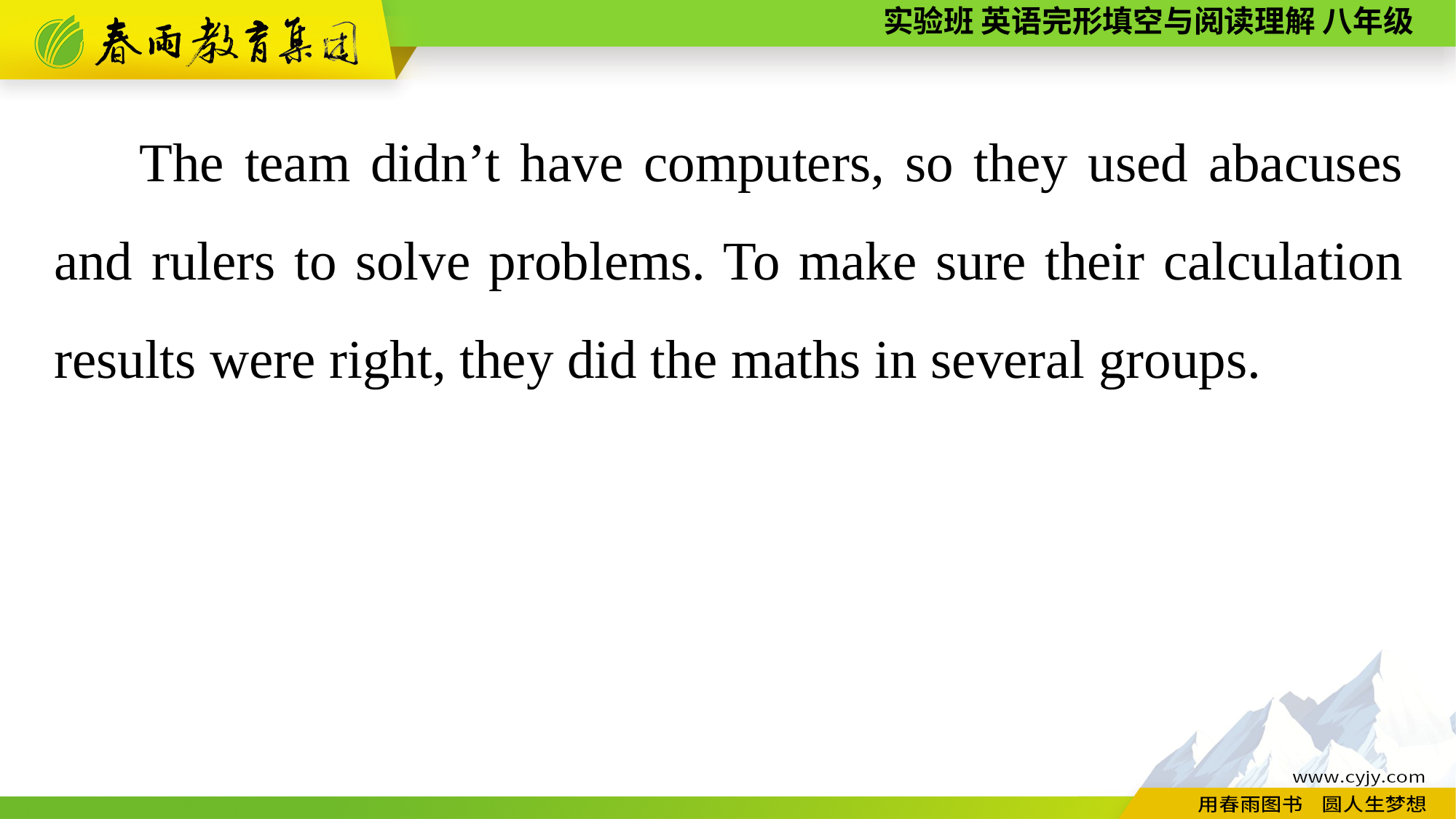

The team didn’t have computers, so they used abacuses and rulers to solve problems. To make sure their calculation results were right, they did the maths in several groups.